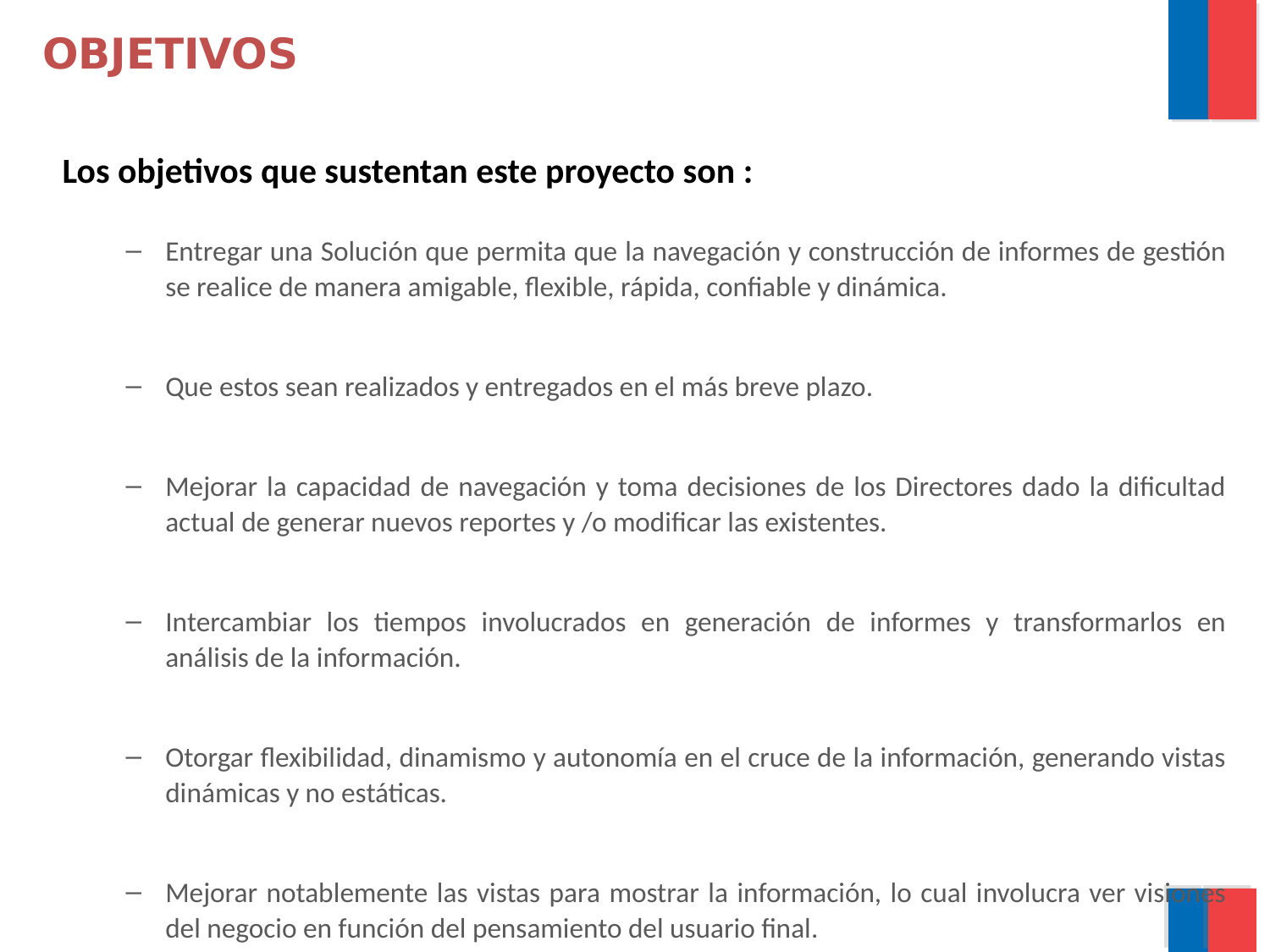

OBJETIVOS
Los objetivos que sustentan este proyecto son :

Entregar una Solución que permita que la navegación y construcción de informes de gestión se realice de manera amigable, flexible, rápida, confiable y dinámica.

Que estos sean realizados y entregados en el más breve plazo.

Mejorar la capacidad de navegación y toma decisiones de los Directores dado la dificultad actual de generar nuevos reportes y /o modificar las existentes.

Intercambiar los tiempos involucrados en generación de informes y transformarlos en análisis de la información.

Otorgar flexibilidad, dinamismo y autonomía en el cruce de la información, generando vistas dinámicas y no estáticas.

Mejorar notablemente las vistas para mostrar la información, lo cual involucra ver visiones del negocio en función del pensamiento del usuario final.